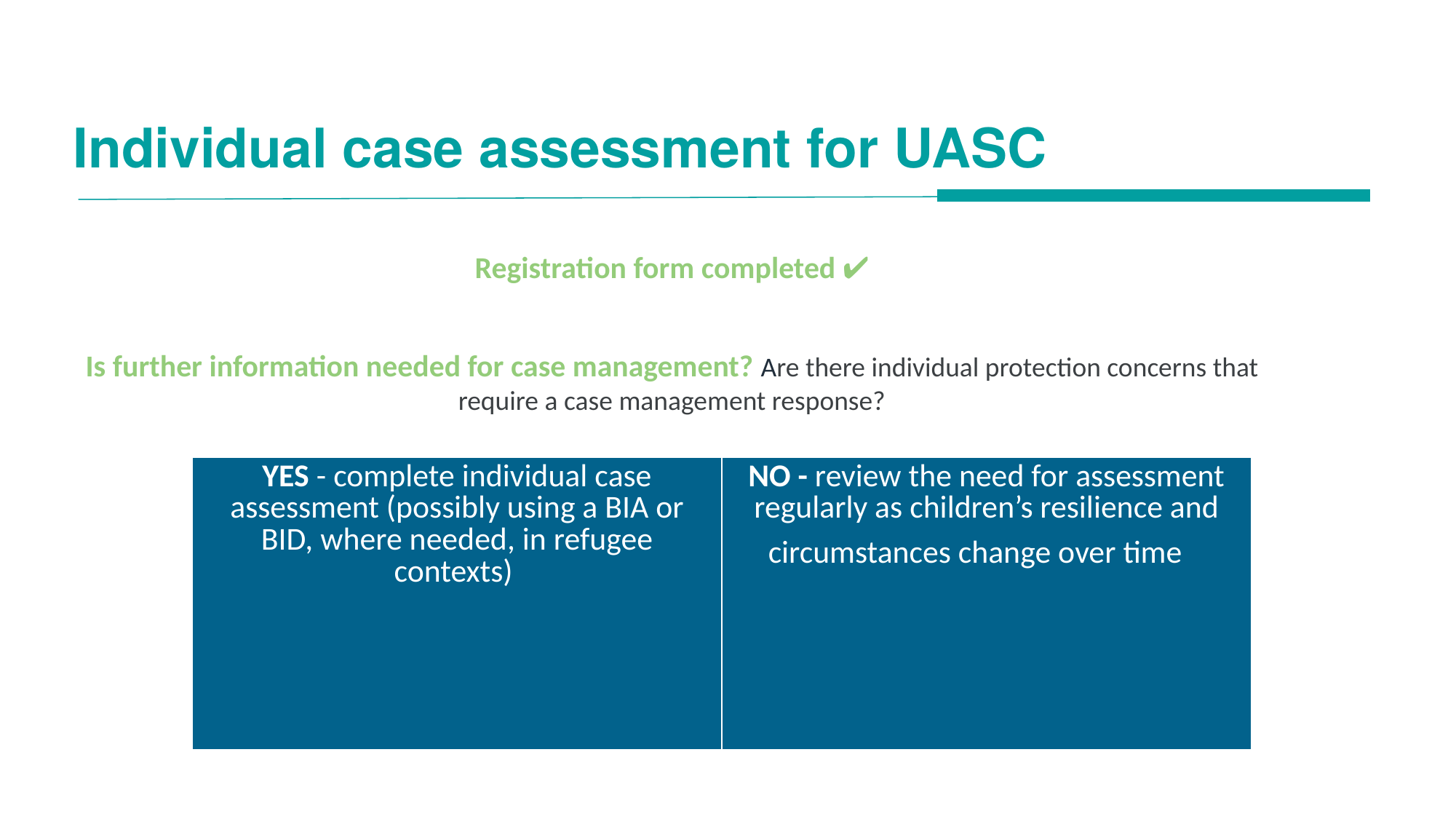

# Individual case assessment for UASC

Registration form completed ✔

Is further information needed for case management? Are there individual protection concerns that require a case management response?

| YES - complete individual case assessment (possibly using a BIA or BID, where needed, in refugee contexts) | NO - review the need for assessment regularly as children’s resilience and circumstances change over time |
| --- | --- |